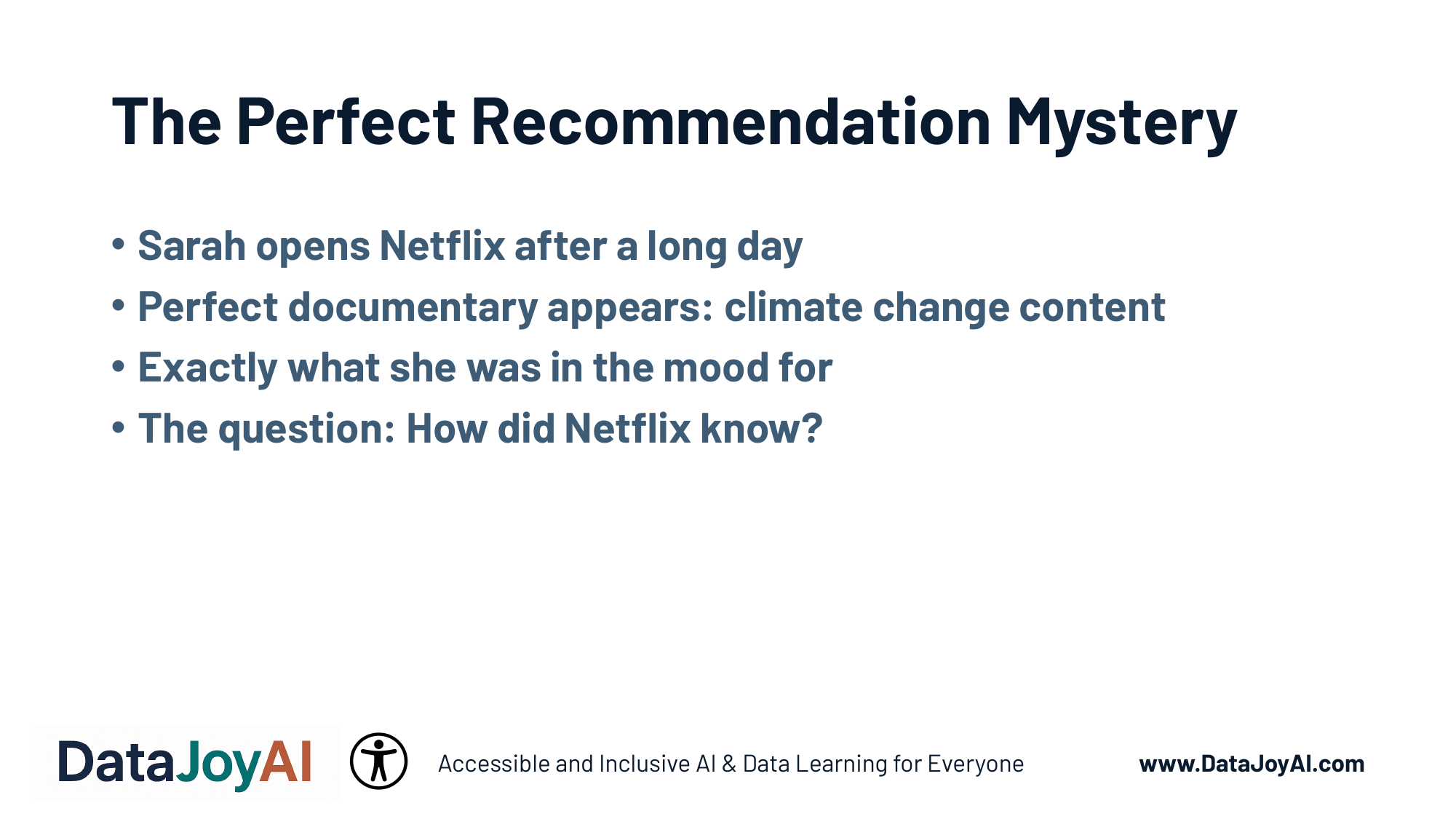

# The Perfect Recommendation Mystery
Sarah opens Netflix after a long day
Perfect documentary appears: climate change content
Exactly what she was in the mood for
The question: How did Netflix know?